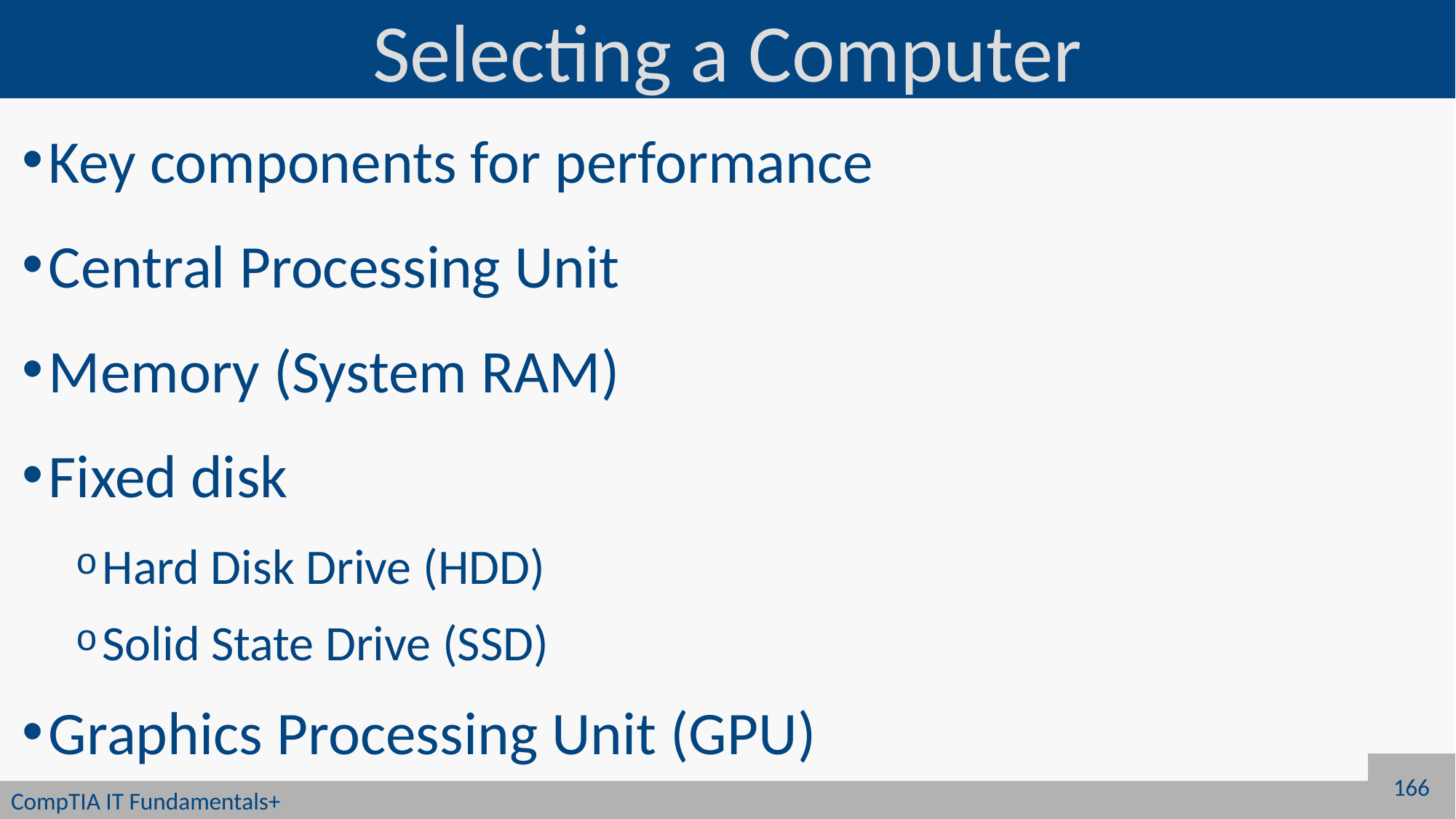

# Selecting a Computer
Key components for performance
Central Processing Unit
Memory (System RAM)
Fixed disk
Hard Disk Drive (HDD)
Solid State Drive (SSD)
Graphics Processing Unit (GPU)

166
CompTIA IT Fundamentals+